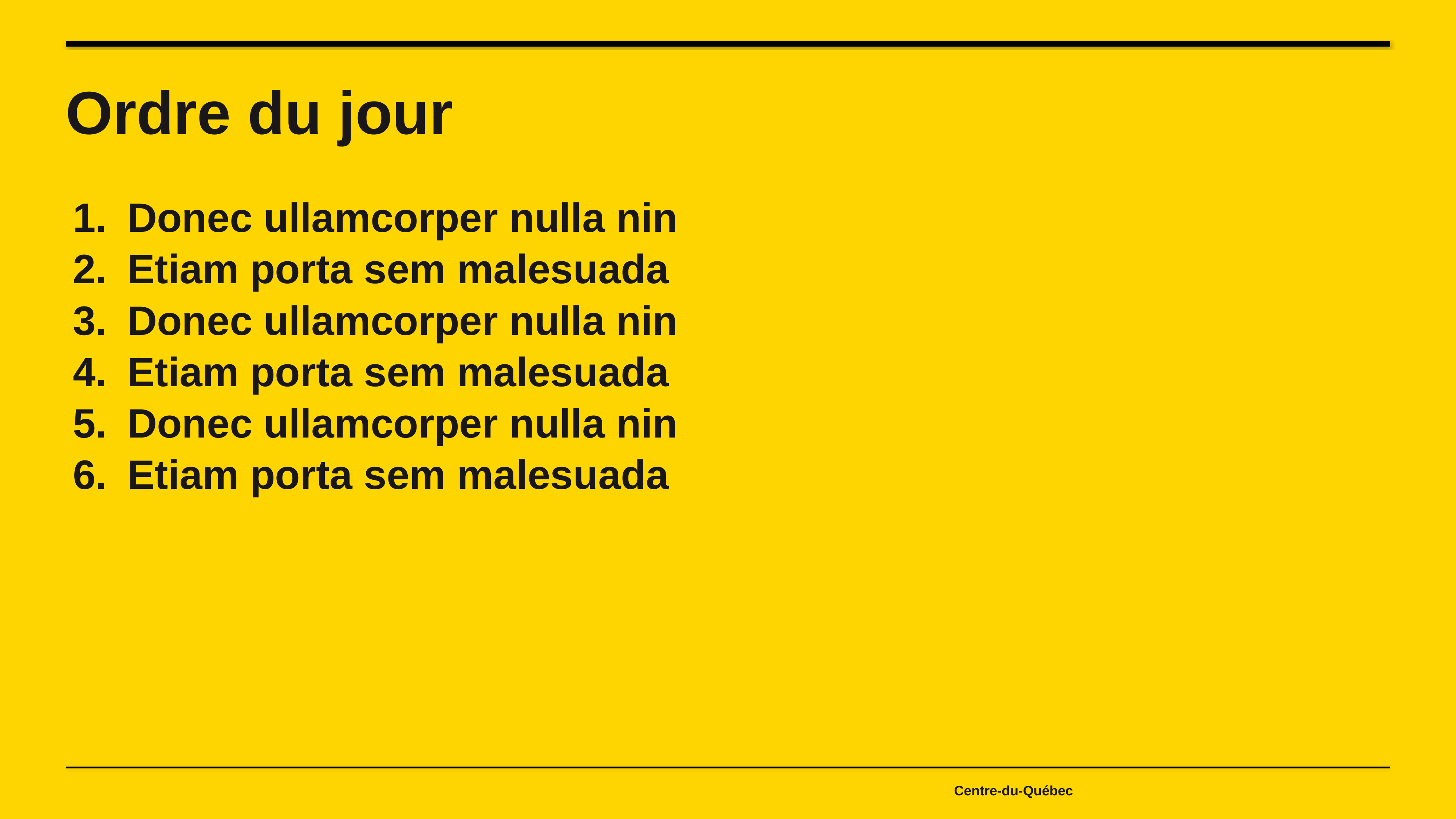

# Ordre du jour
Donec ullamcorper nulla nin
Etiam porta sem malesuada
Donec ullamcorper nulla nin
Etiam porta sem malesuada
Donec ullamcorper nulla nin
Etiam porta sem malesuada